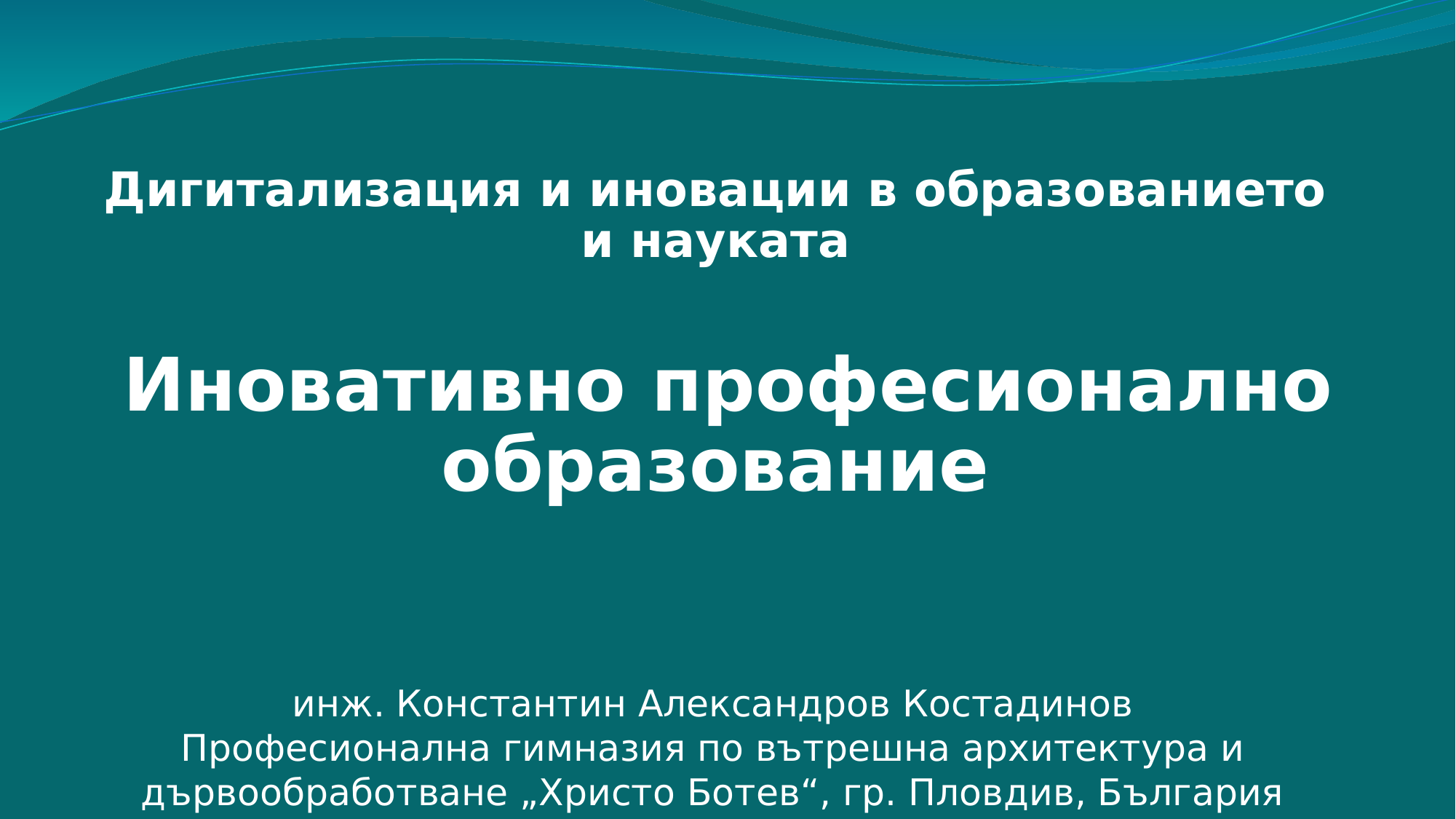

# Дигитализация и иновации в образованието и науката

 Иновативно професионално образование

инж. Константин Александров Костадинов
Професионална гимназия по вътрешна архитектура и дървообработване „Христо Ботев“, гр. Пловдив, България